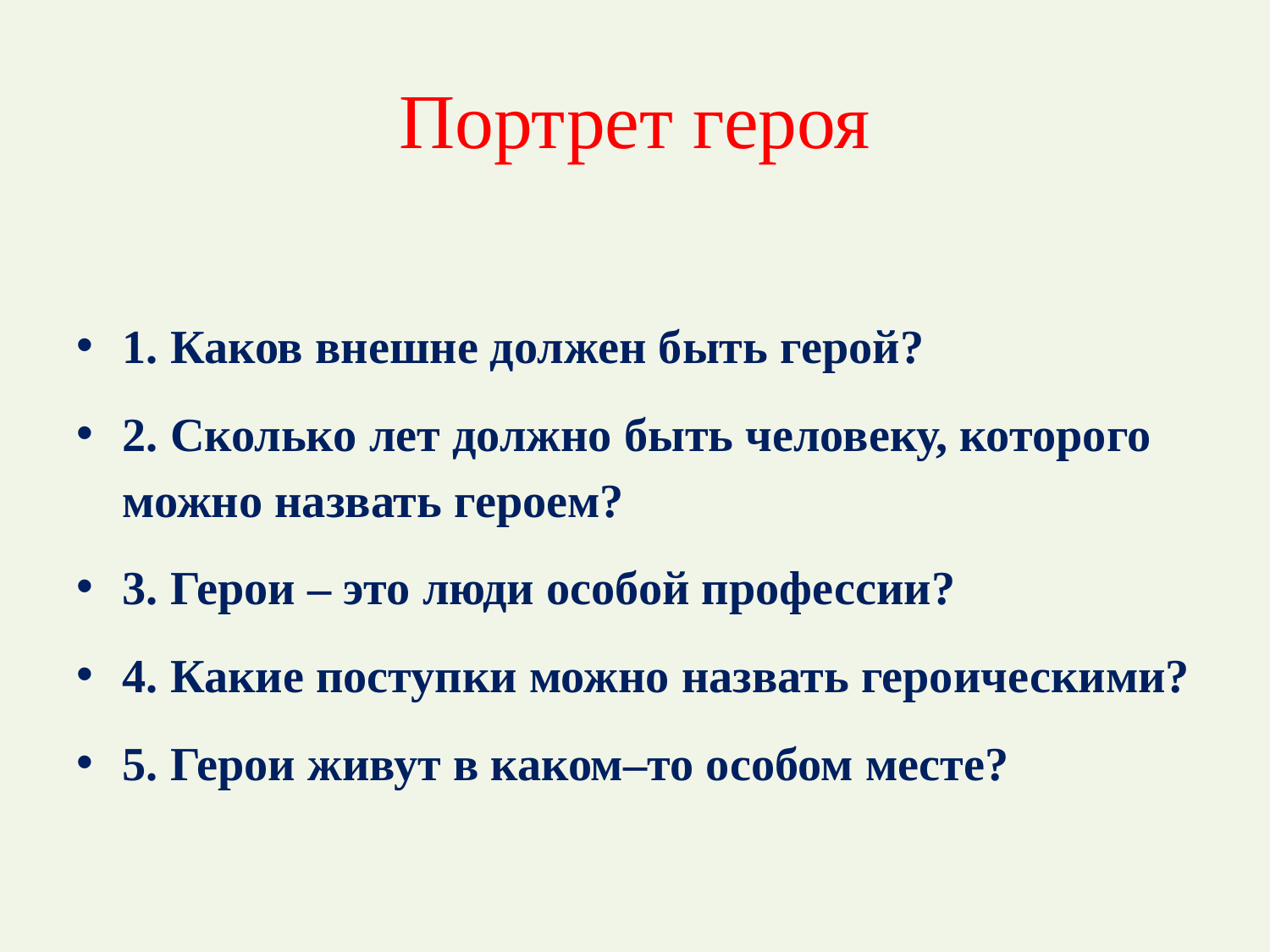

# Портрет героя

1. Каков внешне должен быть герой?
2. Сколько лет должно быть человеку, которого можно назвать героем?
3. Герои – это люди особой профессии?
4. Какие поступки можно назвать героическими?
5. Герои живут в каком–то особом месте?